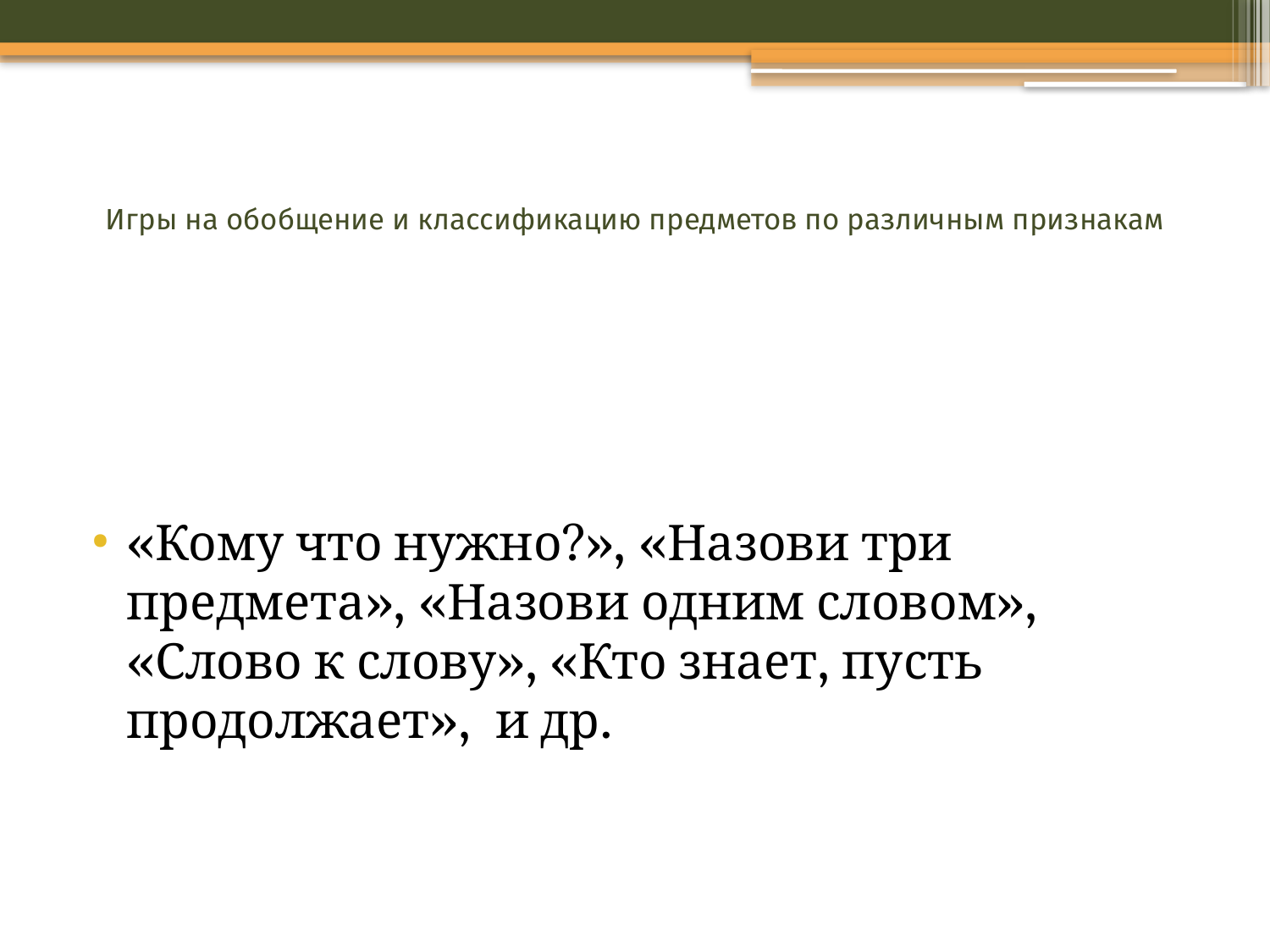

# Игры на обобщение и классификацию предметов по различным признакам

«Кому что нужно?», «Назови три предмета», «Назови одним словом», «Слово к слову», «Кто знает, пусть продолжает»,  и др.